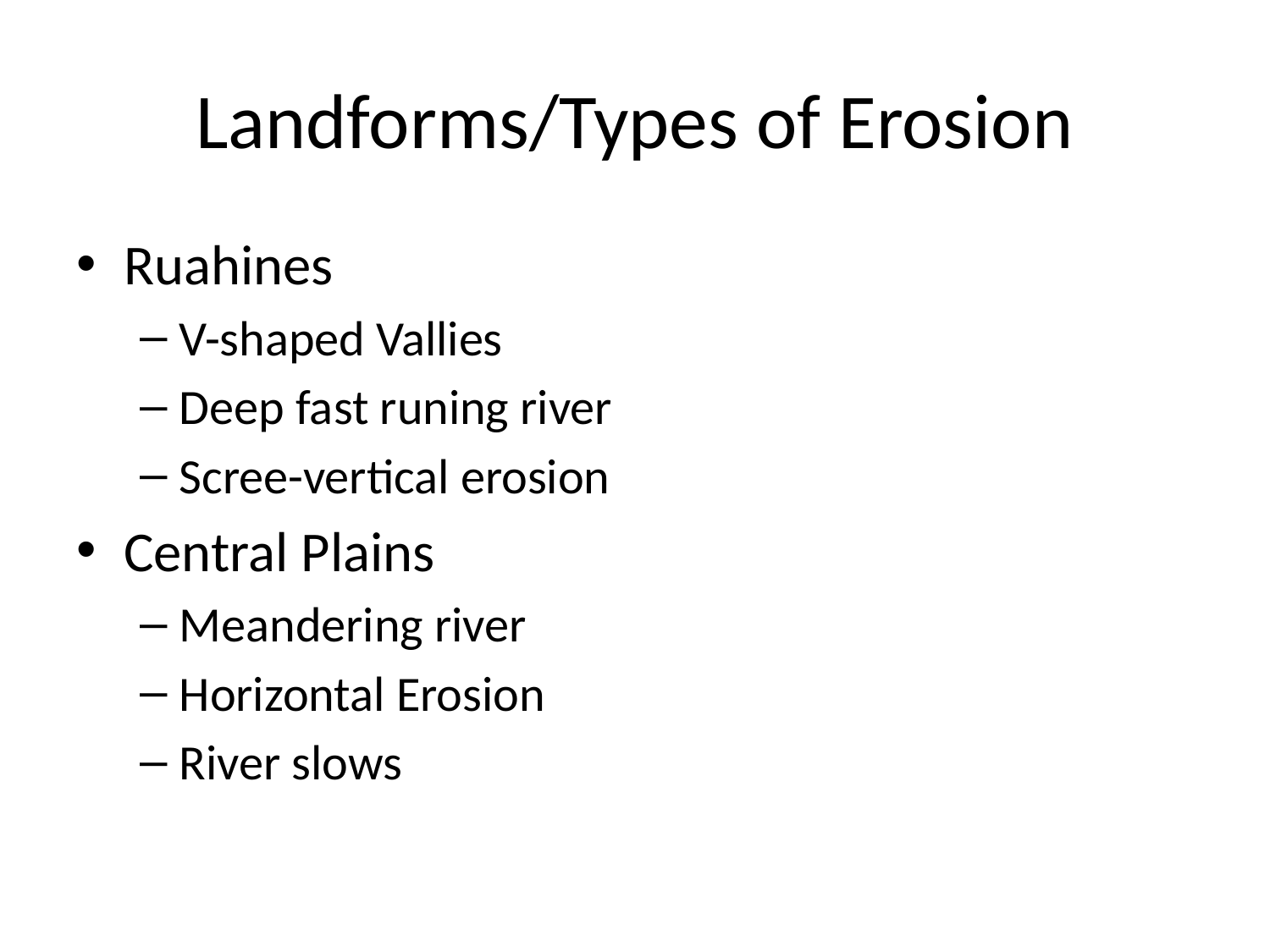

# Landforms/Types of Erosion
Ruahines
V-shaped Vallies
Deep fast runing river
Scree-vertical erosion
Central Plains
Meandering river
Horizontal Erosion
River slows